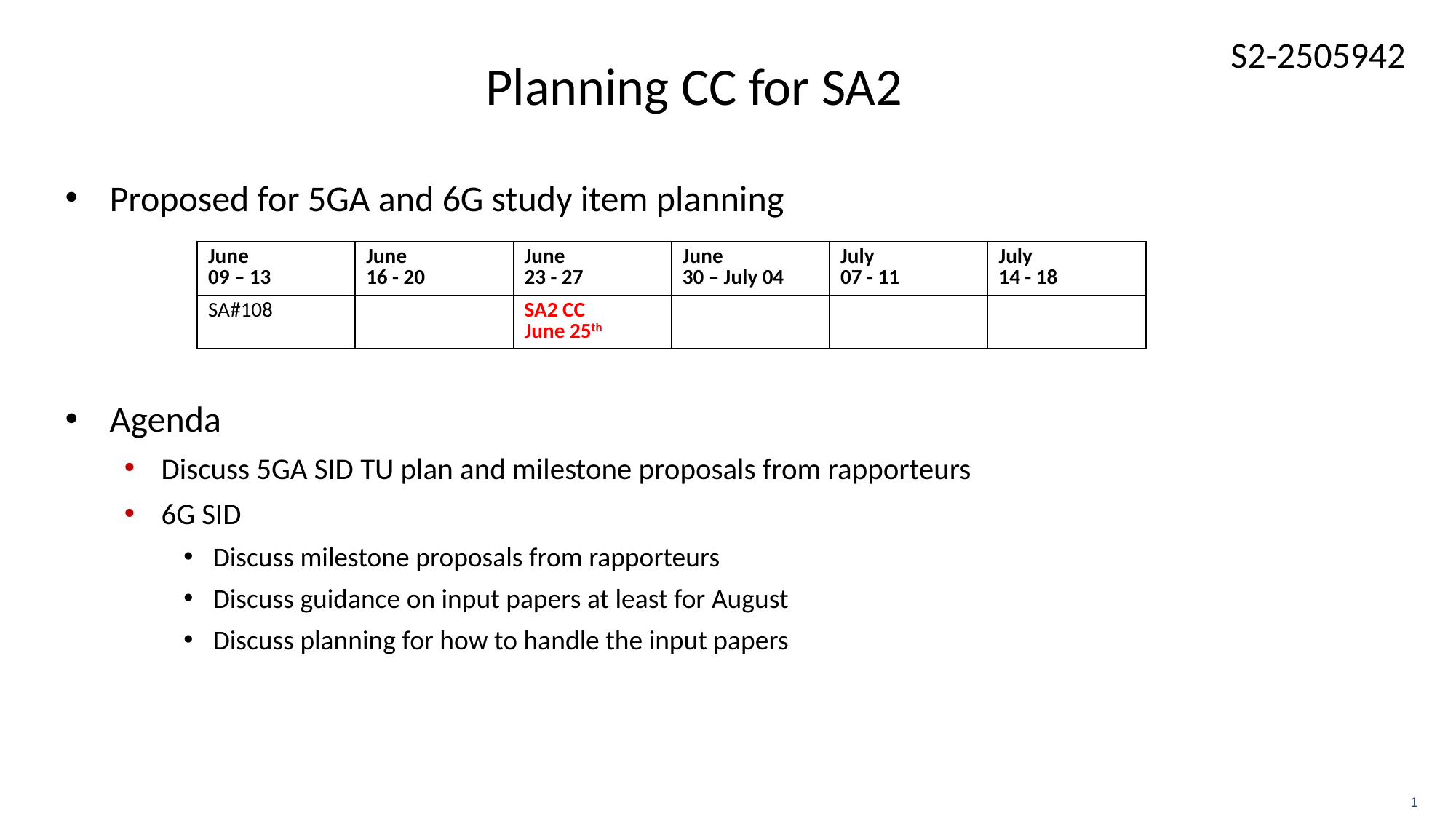

# Planning CC for SA2
Proposed for 5GA and 6G study item planning

Agenda
Discuss 5GA SID TU plan and milestone proposals from rapporteurs
6G SID
Discuss milestone proposals from rapporteurs
Discuss guidance on input papers at least for August
Discuss planning for how to handle the input papers

| June 09 – 13 | June 16 - 20 | June 23 - 27 | June 30 – July 04 | July 07 - 11 | July 14 - 18 |
| --- | --- | --- | --- | --- | --- |
| SA#108 |  | SA2 CC June 25th |  |  |  |